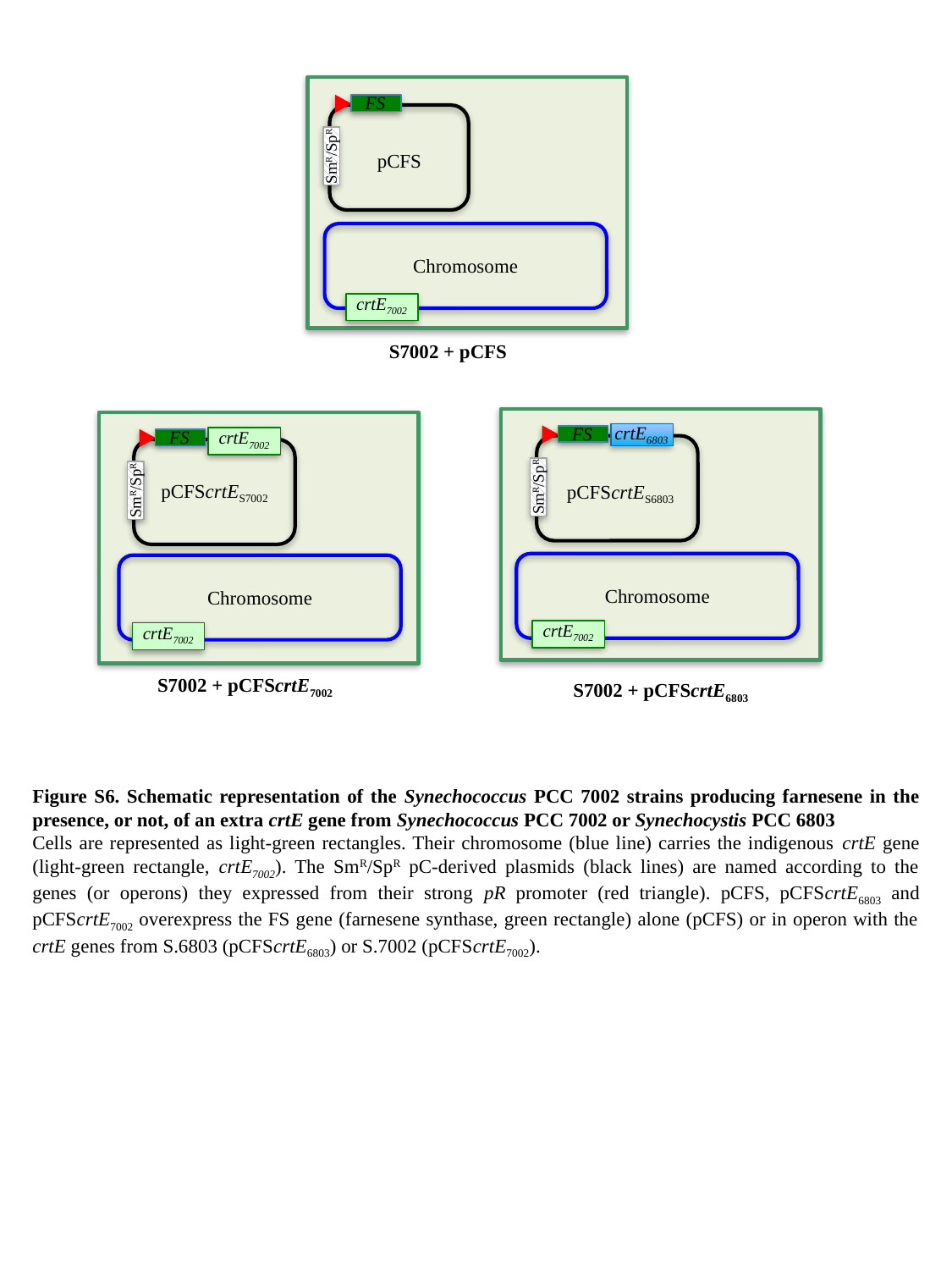

FS

SmR/SpR

pCFS

Chromosome
crtE7002

S7002 + pCFS

crtE6803
FS
FS
crtE7002

SmR/SpR

SmR/SpR

pCFScrtES7002
pCFScrtES6803

Chromosome
Chromosome
crtE7002
crtE7002

S7002 + pCFScrtE7002
S7002 + pCFScrtE6803
Figure S6. Schematic representation of the Synechococcus PCC 7002 strains producing farnesene in the presence, or not, of an extra crtE gene from Synechococcus PCC 7002 or Synechocystis PCC 6803
Cells are represented as light-green rectangles. Their chromosome (blue line) carries the indigenous crtE gene (light-green rectangle, crtE7002). The SmR/SpR pC-derived plasmids (black lines) are named according to the genes (or operons) they expressed from their strong pR promoter (red triangle). pCFS, pCFScrtE6803 and pCFScrtE7002 overexpress the FS gene (farnesene synthase, green rectangle) alone (pCFS) or in operon with the crtE genes from S.6803 (pCFScrtE6803) or S.7002 (pCFScrtE7002).